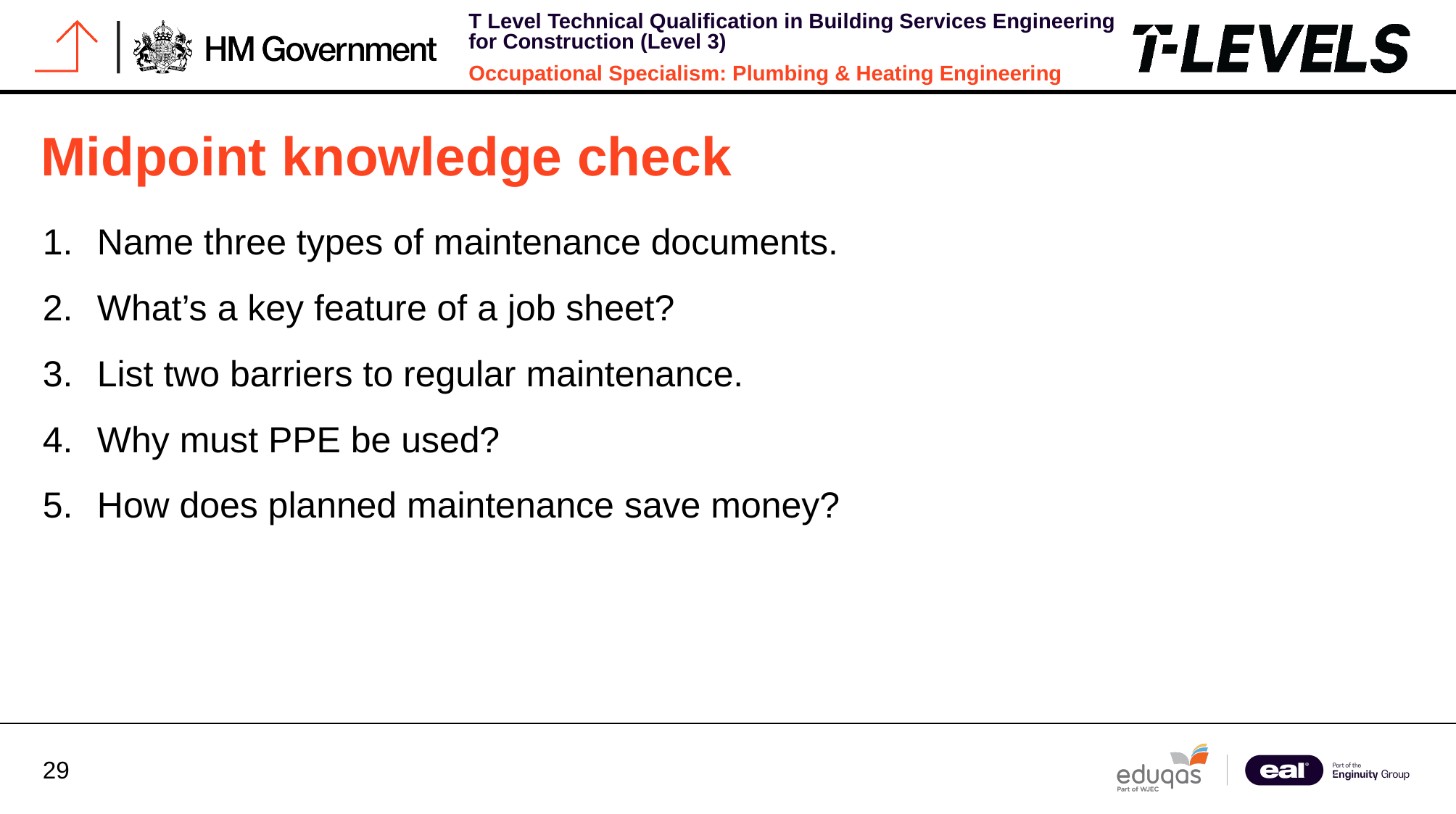

# Midpoint knowledge check
Name three types of maintenance documents.
What’s a key feature of a job sheet?
List two barriers to regular maintenance.
Why must PPE be used?
How does planned maintenance save money?